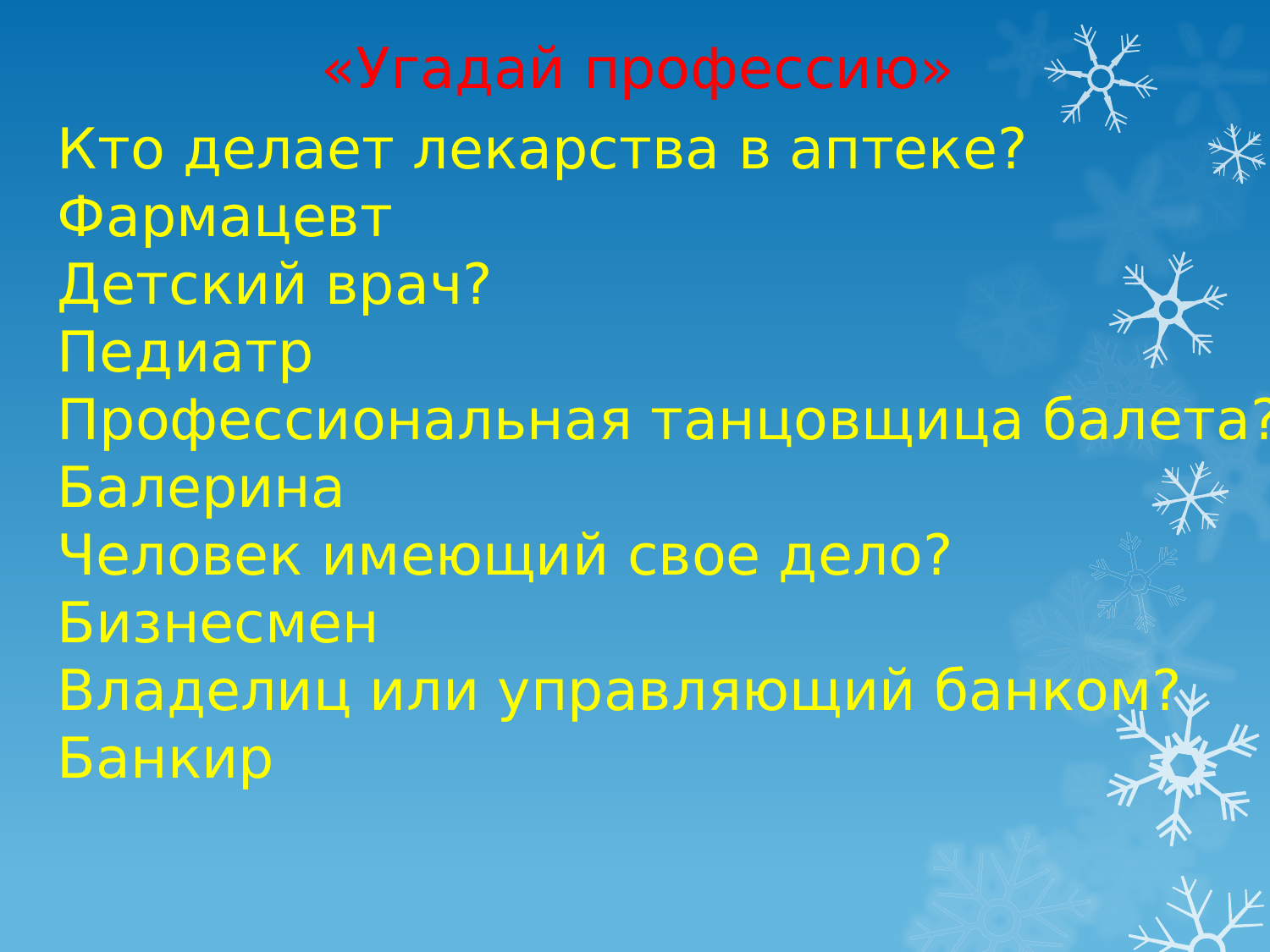

# «Угадай профессию»
Кто делает лекарства в аптеке?
Фармацевт
Детский врач?
Педиатр
Профессиональная танцовщица балета?
Балерина
Человек имеющий свое дело?
Бизнесмен
Владелиц или управляющий банком?
Банкир